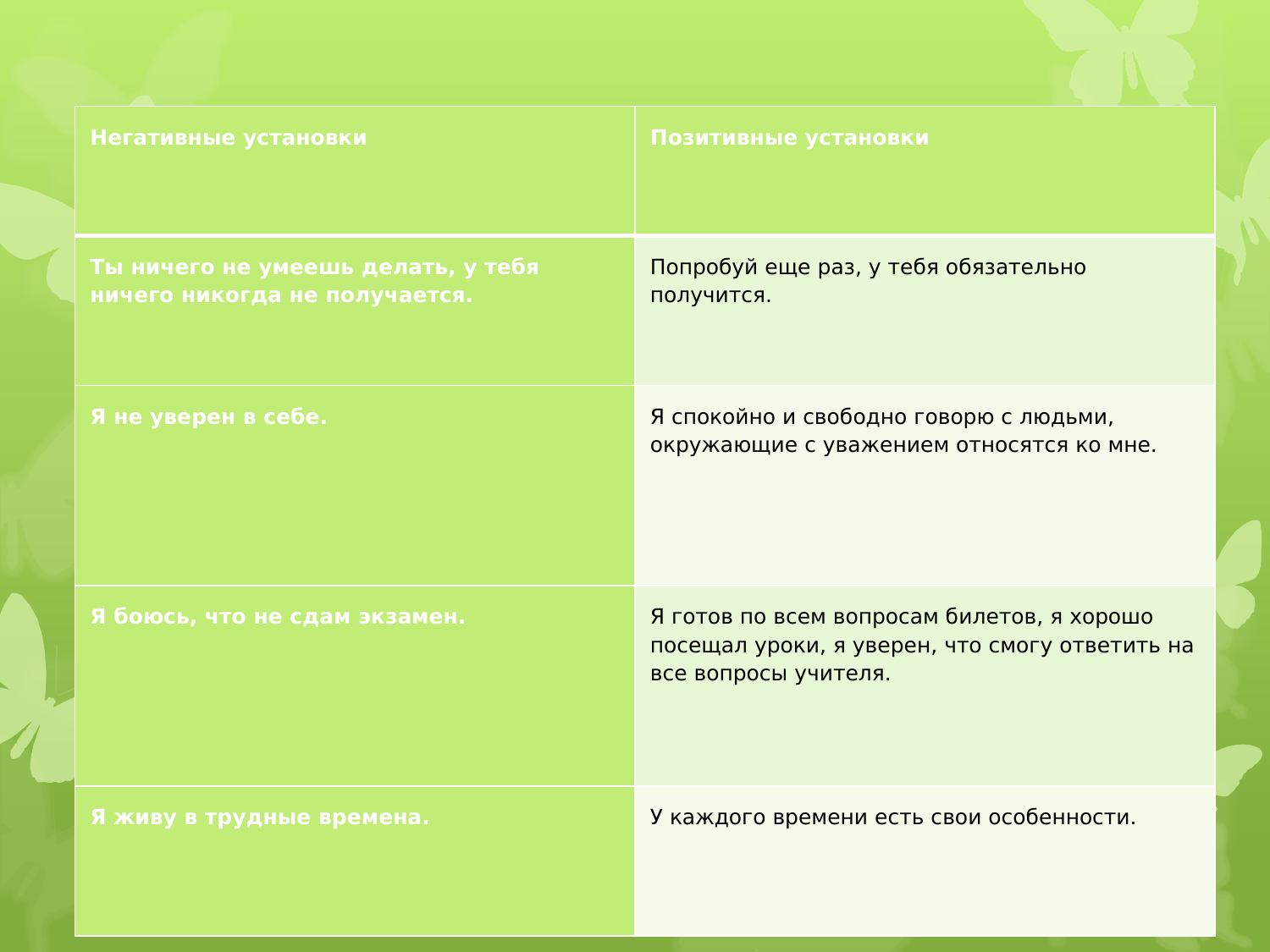

#
| Негативные установки | Позитивные установки |
| --- | --- |
| Ты ничего не умеешь делать, у тебя ничего никогда не получается. | Попробуй еще раз, у тебя обязательно получится. |
| Я не уверен в себе. | Я спокойно и свободно говорю с людьми, окружающие с уважением относятся ко мне. |
| Я боюсь, что не сдам экзамен. | Я готов по всем вопросам билетов, я хорошо посещал уроки, я уверен, что смогу ответить на все вопросы учителя. |
| Я живу в трудные времена. | У каждого времени есть свои особенности. |